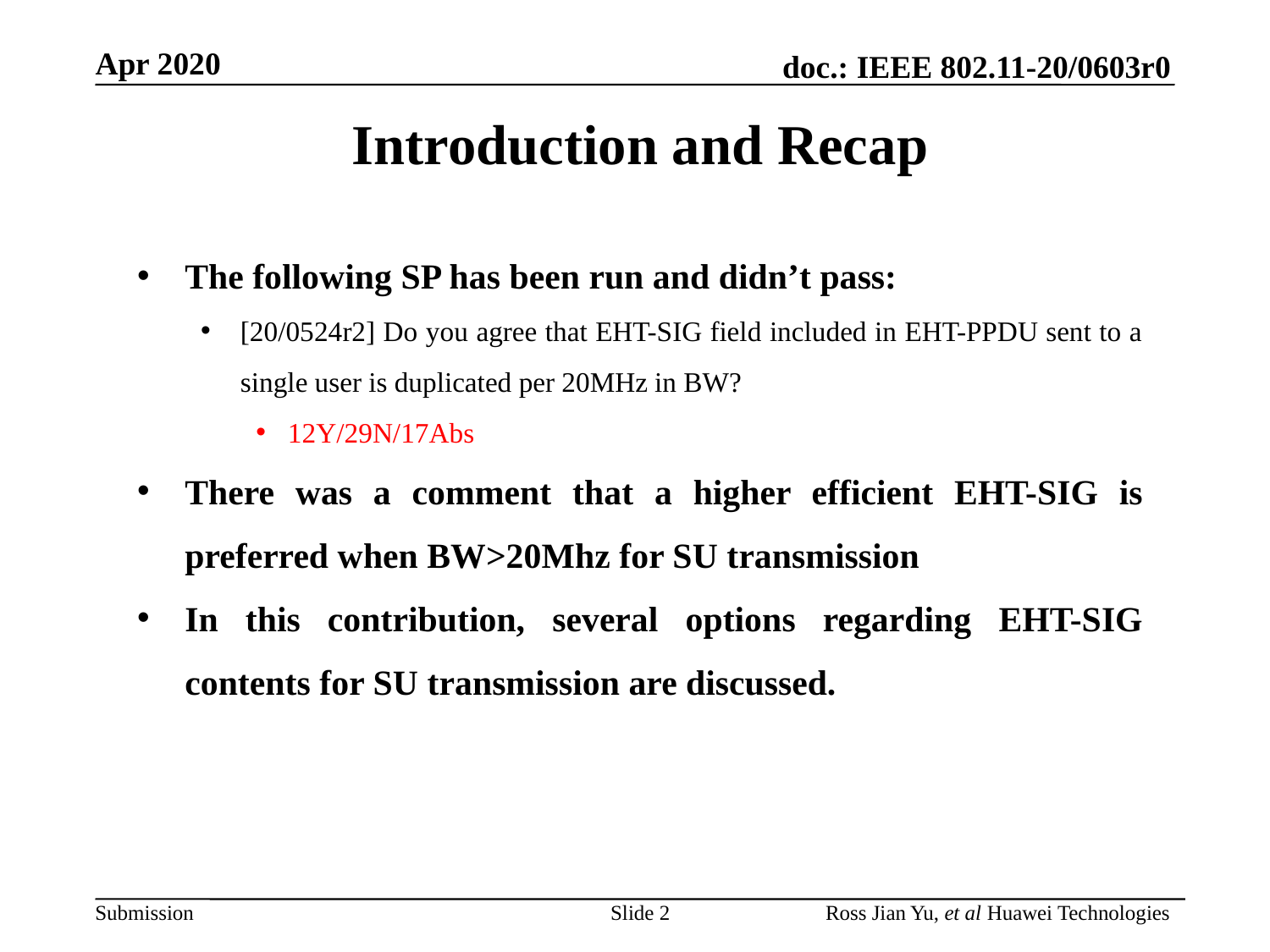

# Introduction and Recap
The following SP has been run and didn’t pass:
[20/0524r2] Do you agree that EHT-SIG field included in EHT-PPDU sent to a single user is duplicated per 20MHz in BW?
12Y/29N/17Abs
There was a comment that a higher efficient EHT-SIG is preferred when BW>20Mhz for SU transmission
In this contribution, several options regarding EHT-SIG contents for SU transmission are discussed.
Slide 2